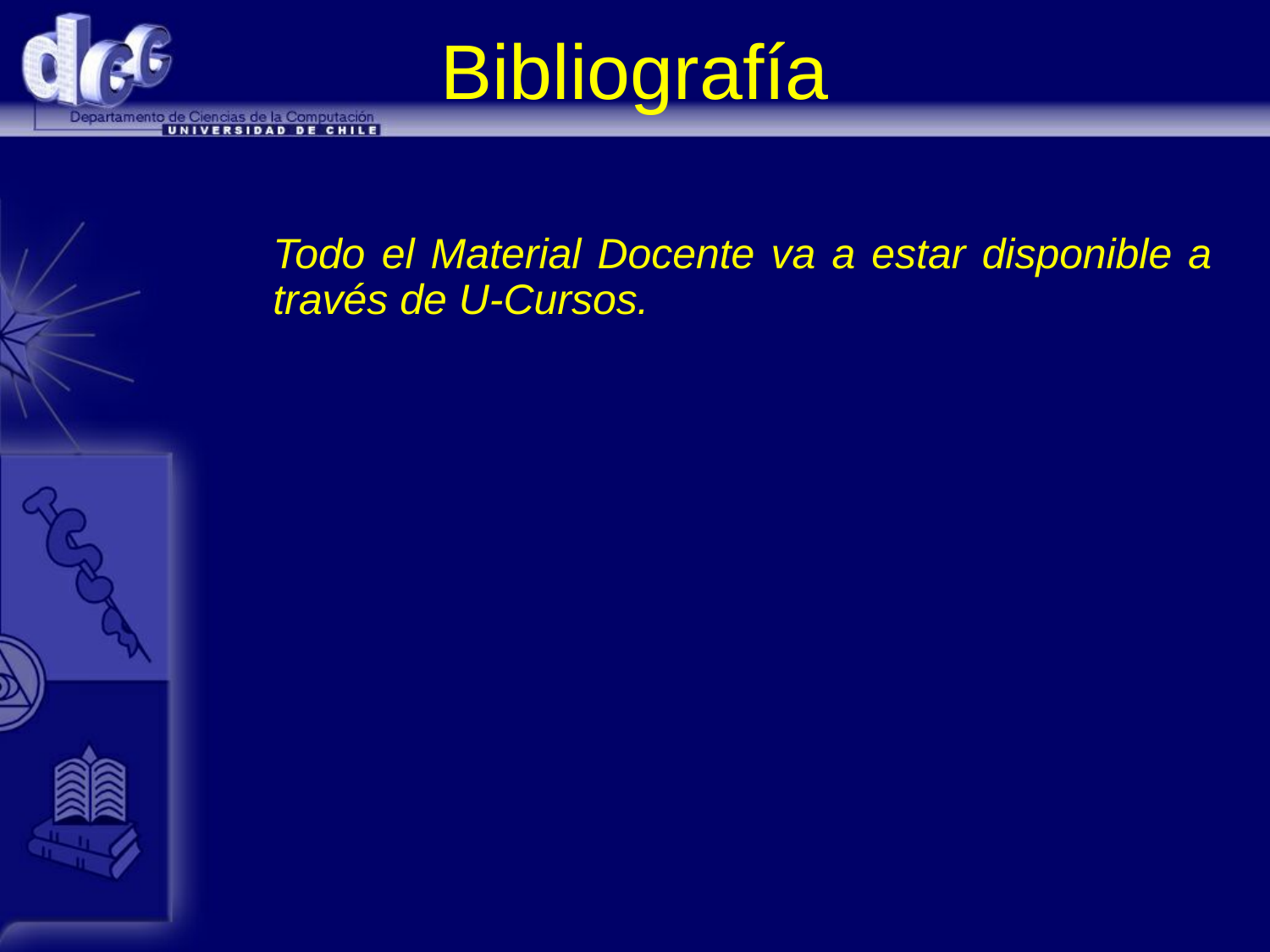

# Bibliografía
Todo el Material Docente va a estar disponible a través de U-Cursos.